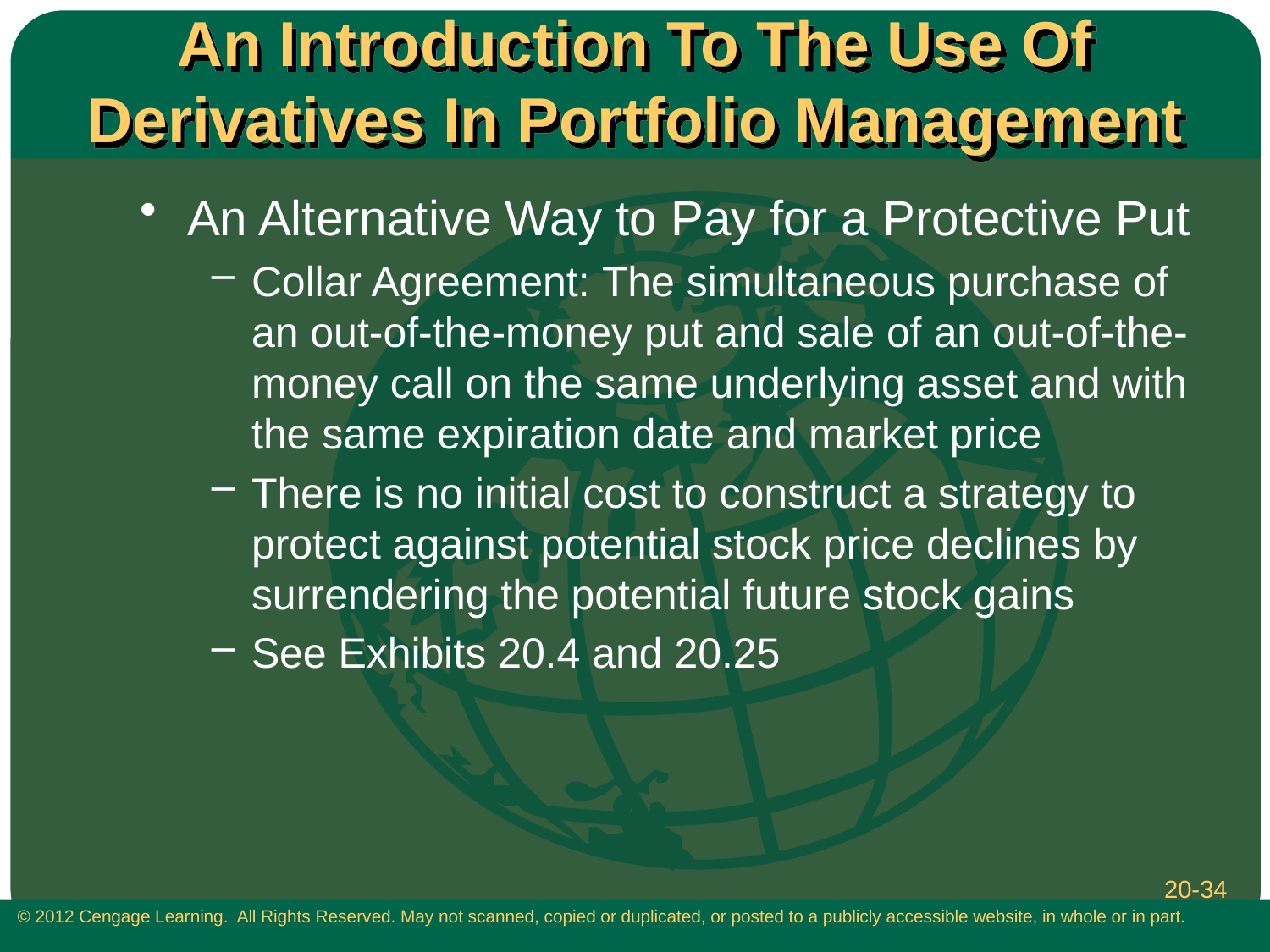

# An Introduction To The Use Of Derivatives In Portfolio Management
An Alternative Way to Pay for a Protective Put
Collar Agreement: The simultaneous purchase of an out-of-the-money put and sale of an out-of-the-money call on the same underlying asset and with the same expiration date and market price
There is no initial cost to construct a strategy to protect against potential stock price declines by surrendering the potential future stock gains
See Exhibits 20.4 and 20.25

20-34
 © 2012 Cengage Learning.  All Rights Reserved. May not scanned, copied or duplicated, or posted to a publicly accessible website, in whole or in part.